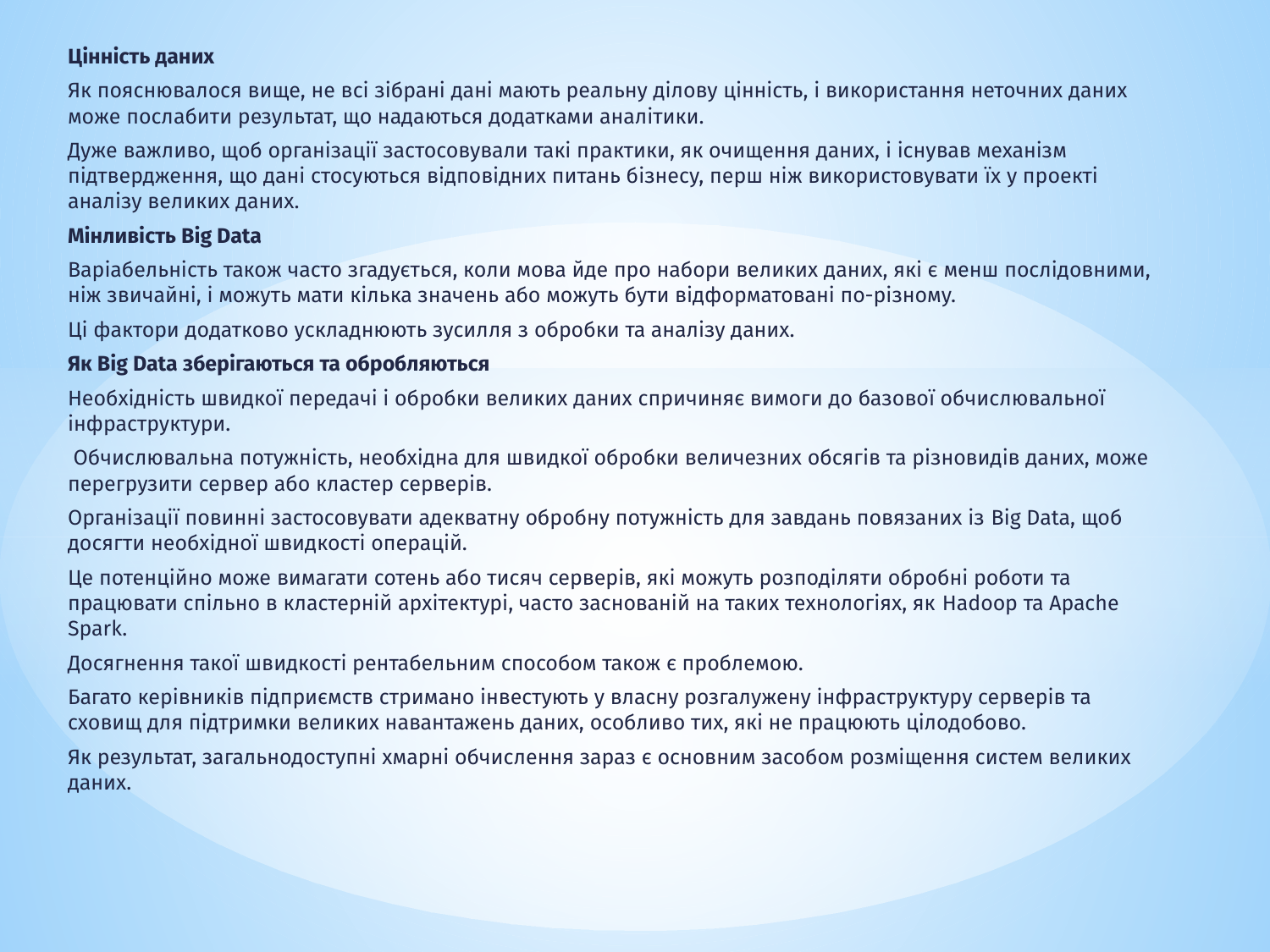

Цінність даних
Як пояснювалося вище, не всі зібрані дані мають реальну ділову цінність, і використання неточних даних може послабити результат, що надаються додатками аналітики.
Дуже важливо, щоб організації застосовували такі практики, як очищення даних, і існував механізм підтвердження, що дані стосуються відповідних питань бізнесу, перш ніж використовувати їх у проекті аналізу великих даних.
Мінливість Big Data
Варіабельність також часто згадується, коли мова йде про набори великих даних, які є менш послідовними, ніж звичайні, і можуть мати кілька значень або можуть бути відформатовані по-різному.
Ці фактори додатково ускладнюють зусилля з обробки та аналізу даних.
Як Big Data зберігаються та обробляються
Необхідність швидкої передачі і обробки великих даних спричиняє вимоги до базової обчислювальної інфраструктури.
 Обчислювальна потужність, необхідна для швидкої обробки величезних обсягів та різновидів даних, може перегрузити сервер або кластер серверів.
Організації повинні застосовувати адекватну обробну потужність для завдань повязаних із Big Data, щоб досягти необхідної швидкості операцій.
Це потенційно може вимагати сотень або тисяч серверів, які можуть розподіляти обробні роботи та працювати спільно в кластерній архітектурі, часто заснованій на таких технологіях, як Hadoop та Apache Spark.
Досягнення такої швидкості рентабельним способом також є проблемою.
Багато керівників підприємств стримано інвестують у власну розгалужену інфраструктуру серверів та сховищ для підтримки великих навантажень даних, особливо тих, які не працюють цілодобово.
Як результат, загальнодоступні хмарні обчислення зараз є основним засобом розміщення систем великих даних.